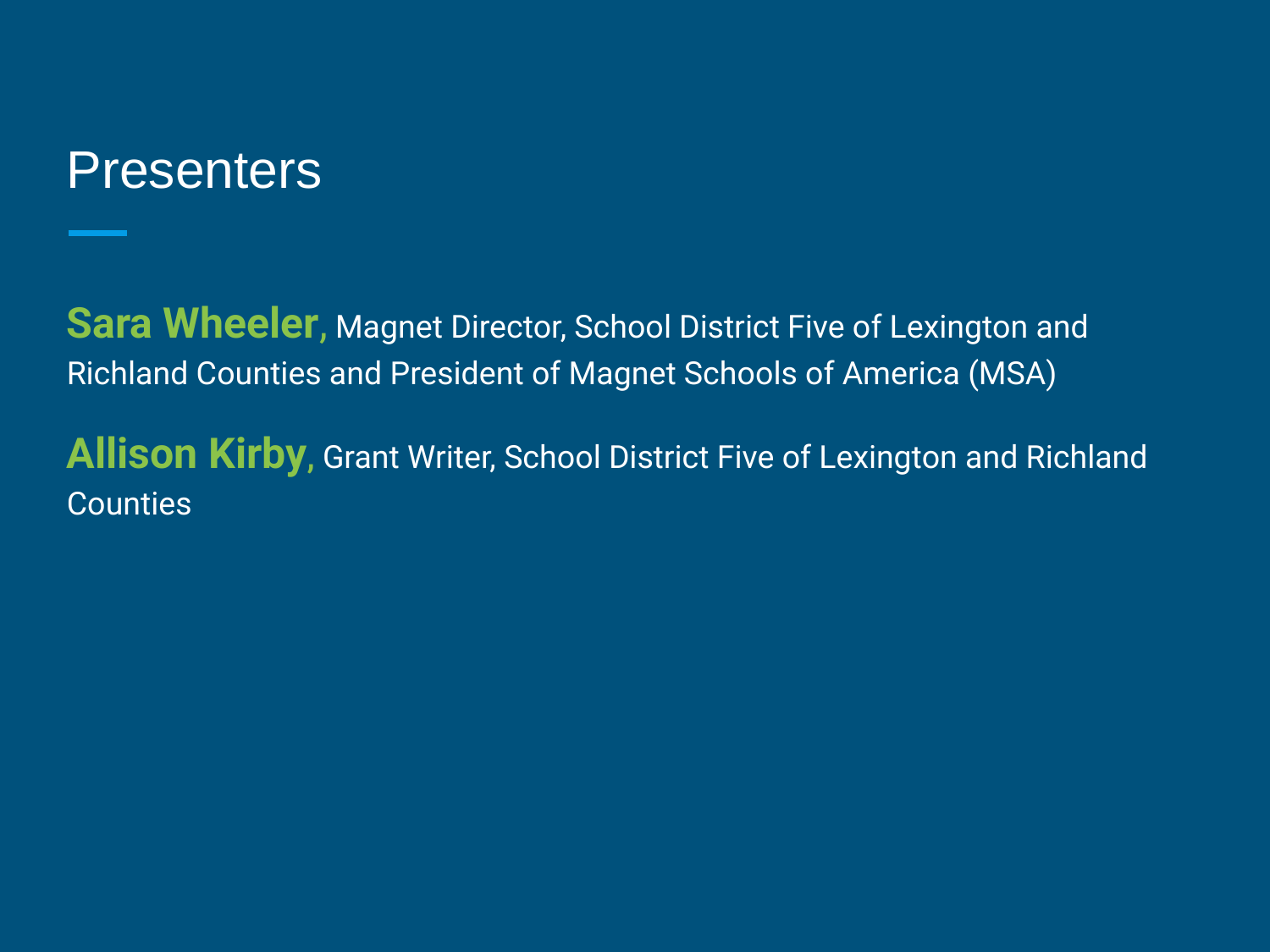

# Presenters
Sara Wheeler, Magnet Director, School District Five of Lexington and Richland Counties and President of Magnet Schools of America (MSA)
Allison Kirby, Grant Writer, School District Five of Lexington and Richland Counties